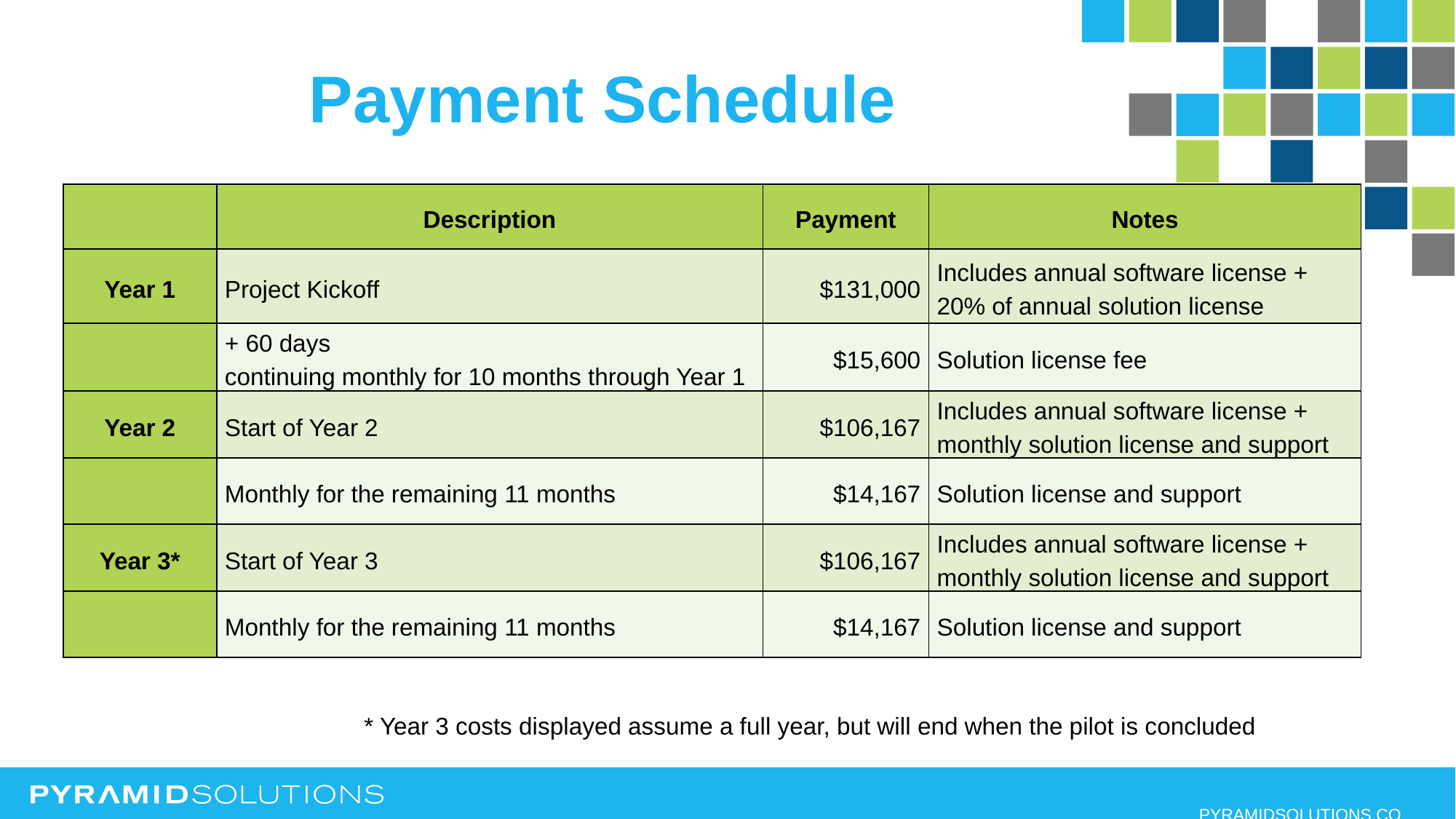

# Payment Schedule
|  | Description | Payment | Notes |
| --- | --- | --- | --- |
| Year 1 | Project Kickoff | $131,000 | Includes annual software license + 20% of annual solution license |
|  | + 60 days continuing monthly for 10 months through Year 1 | $15,600 | Solution license fee |
| Year 2 | Start of Year 2 | $106,167 | Includes annual software license + monthly solution license and support |
|  | Monthly for the remaining 11 months | $14,167 | Solution license and support |
| Year 3\* | Start of Year 3 | $106,167 | Includes annual software license + monthly solution license and support |
|  | Monthly for the remaining 11 months | $14,167 | Solution license and support |
* Year 3 costs displayed assume a full year, but will end when the pilot is concluded